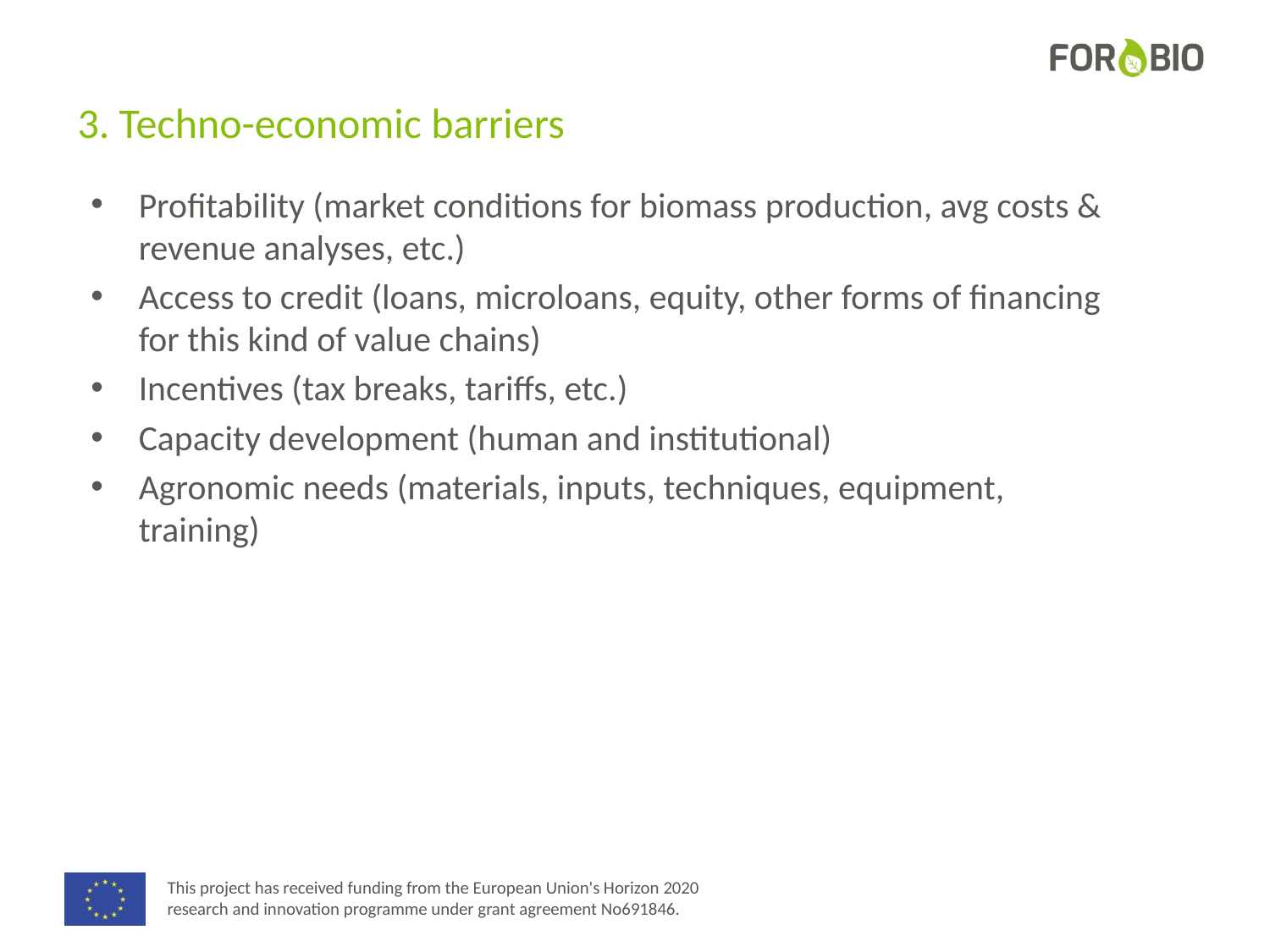

# 3. Techno-economic barriers
Profitability (market conditions for biomass production, avg costs & revenue analyses, etc.)
Access to credit (loans, microloans, equity, other forms of financing for this kind of value chains)
Incentives (tax breaks, tariffs, etc.)
Capacity development (human and institutional)
Agronomic needs (materials, inputs, techniques, equipment, training)